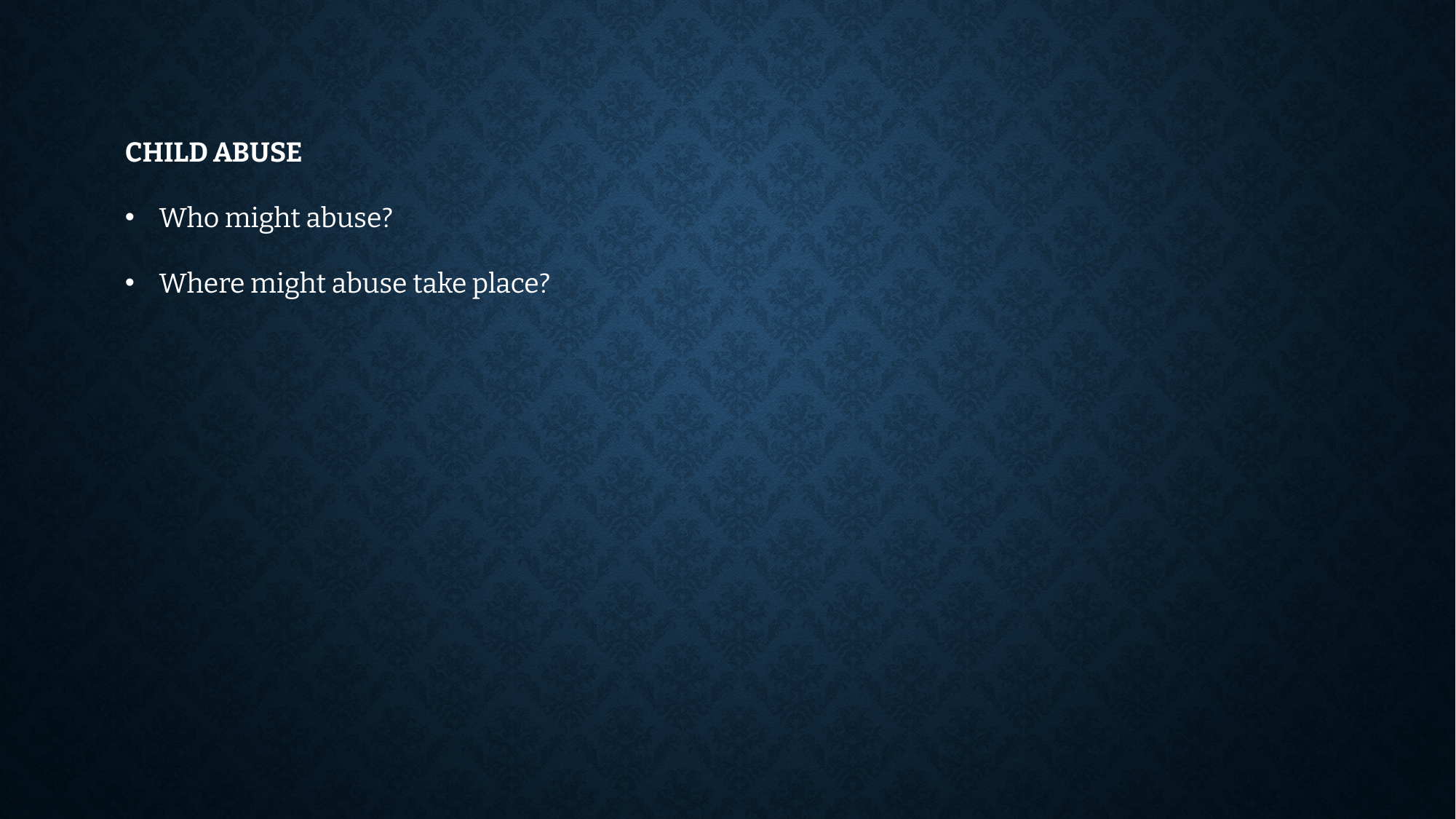

CHILD ABUSE

Who might abuse?

Where might abuse take place?